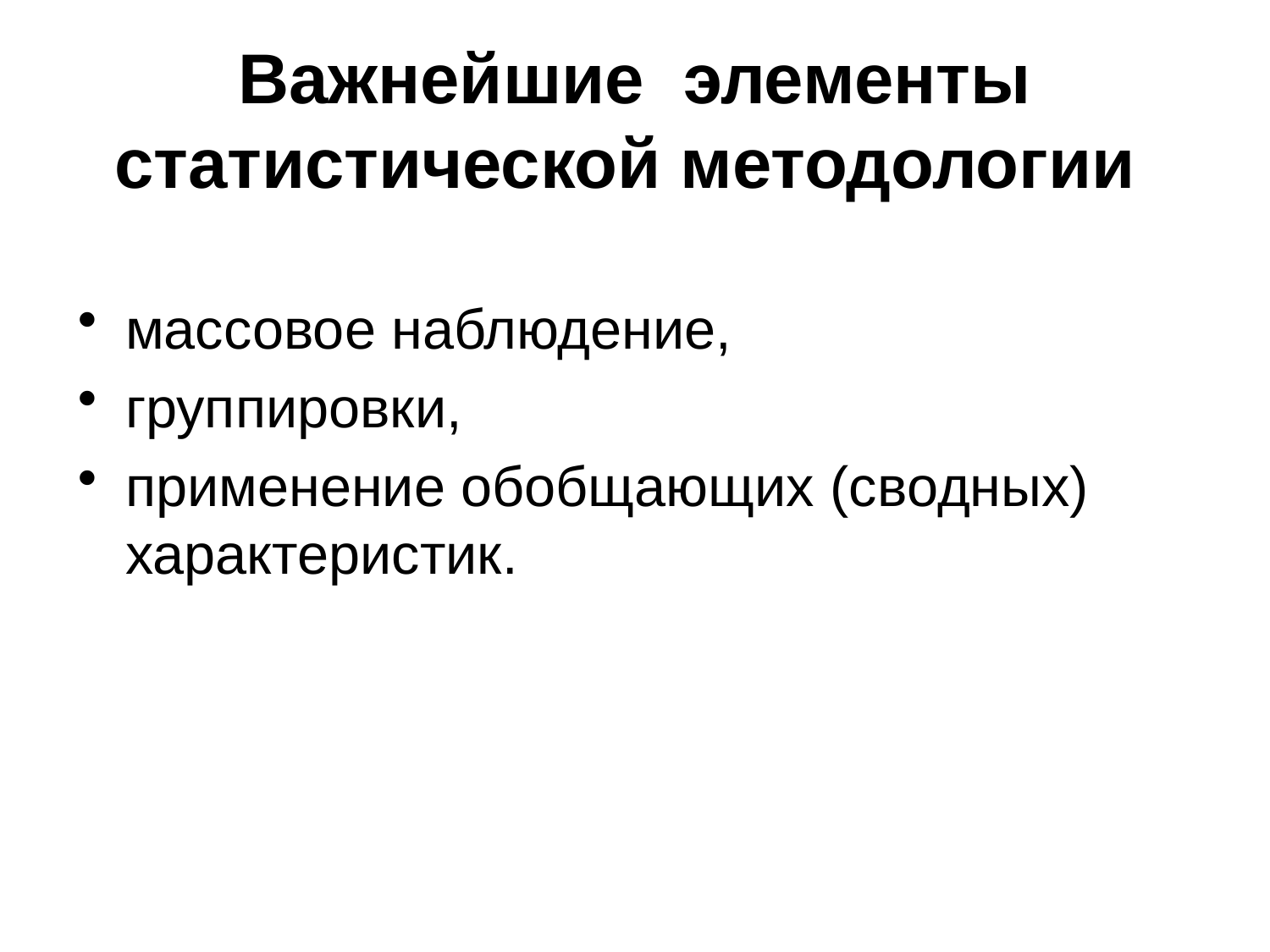

# Важнейшие  элементы статистической методологии
массовое наблюдение,
группировки,
применение обобщающих (сводных) характеристик.